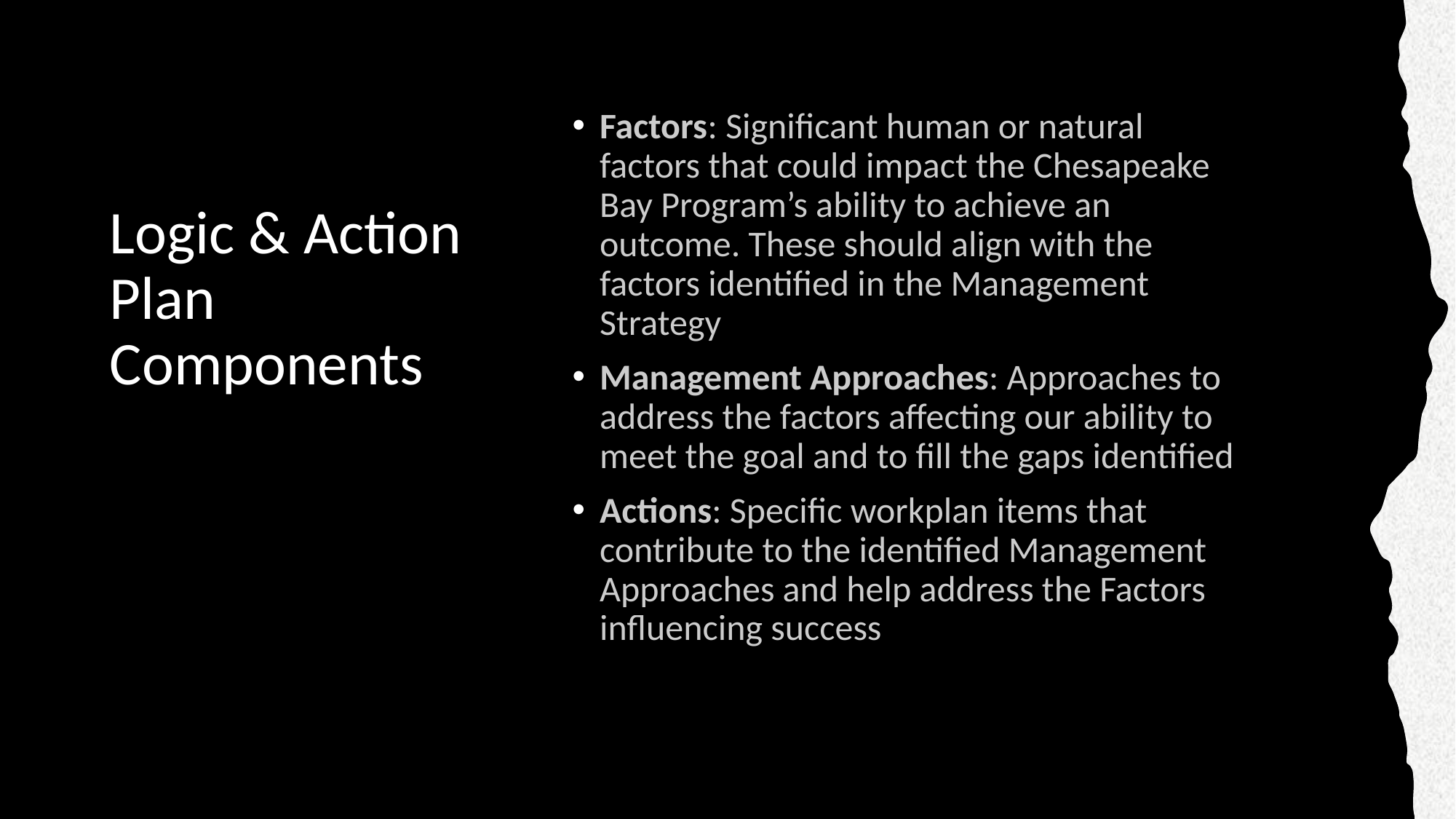

Factors: Significant human or natural factors that could impact the Chesapeake Bay Program’s ability to achieve an outcome. These should align with the factors identified in the Management Strategy
Management Approaches: Approaches to address the factors affecting our ability to meet the goal and to fill the gaps identified
Actions: Specific workplan items that contribute to the identified Management Approaches and help address the Factors influencing success
# Logic & Action Plan Components